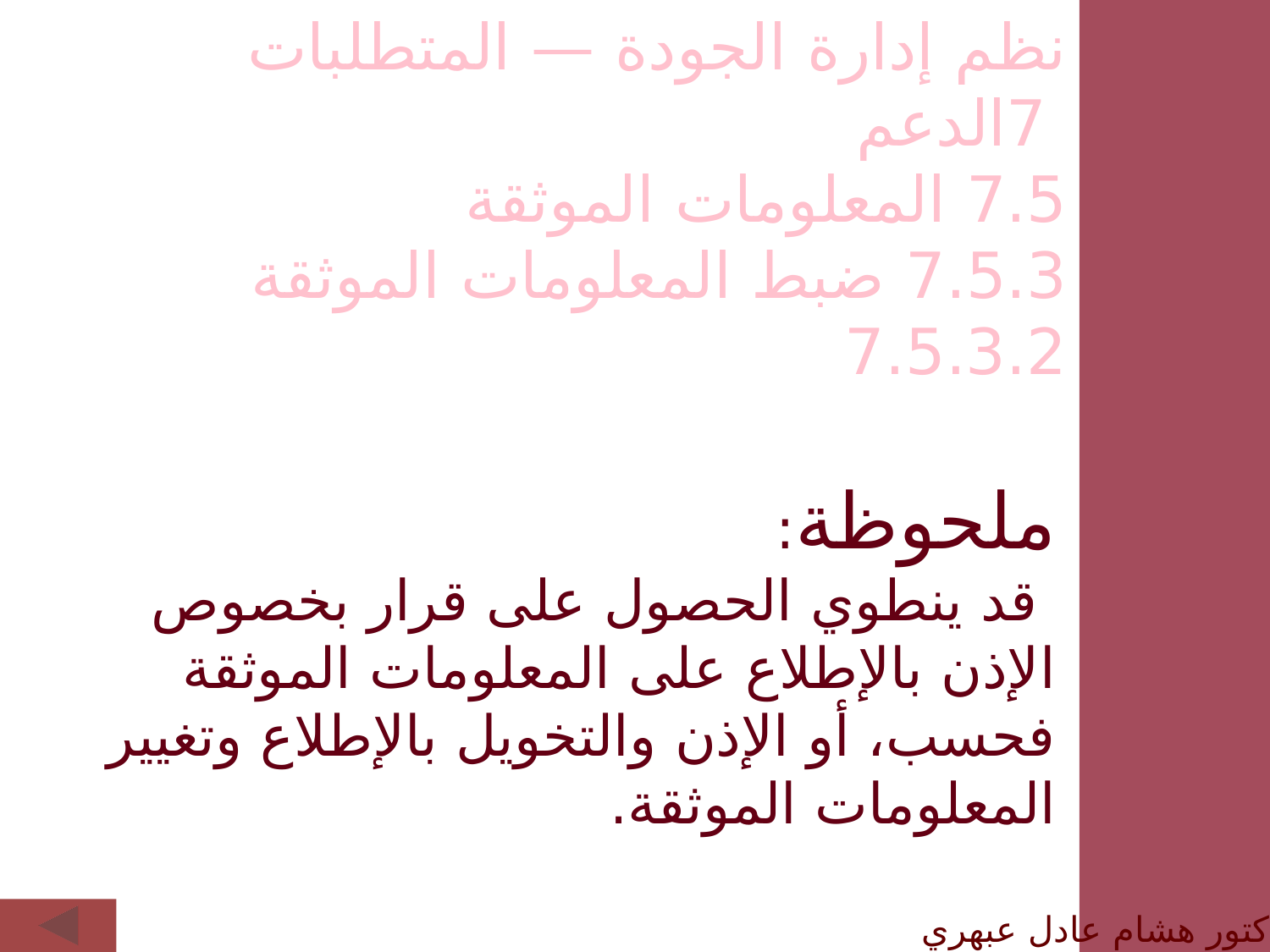

نظم إدارة الجودة — المتطلبات
 7الدعم
7.5 المعلومات الموثقة
7.5.3 ضبط المعلومات الموثقة
7.5.3.2

ملحوظة:
 قد ينطوي الحصول على قرار بخصوص الإذن بالإطلاع على المعلومات الموثقة فحسب، أو الإذن والتخويل بالإطلاع وتغيير المعلومات الموثقة.

الدكتور هشام عادل عبهري